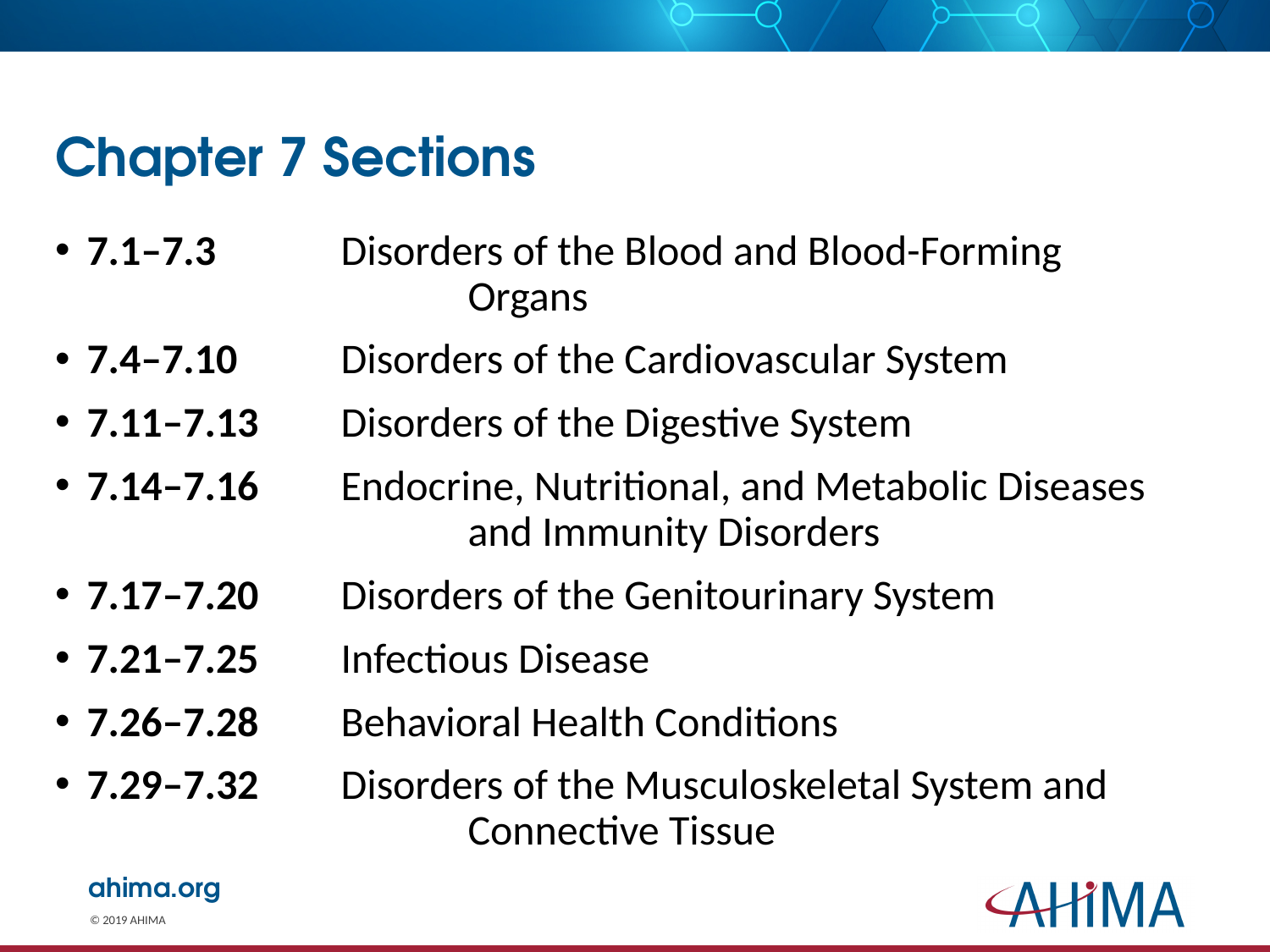

# Chapter 7 Sections
7.1–7.3	Disorders of the Blood and Blood-Forming 				Organs
7.4–7.10	Disorders of the Cardiovascular System
7.11–7.13	Disorders of the Digestive System
7.14–7.16	Endocrine, Nutritional, and Metabolic Diseases 			and Immunity Disorders
7.17–7.20	Disorders of the Genitourinary System
7.21–7.25	Infectious Disease
7.26–7.28	Behavioral Health Conditions
7.29–7.32	Disorders of the Musculoskeletal System and 			Connective Tissue